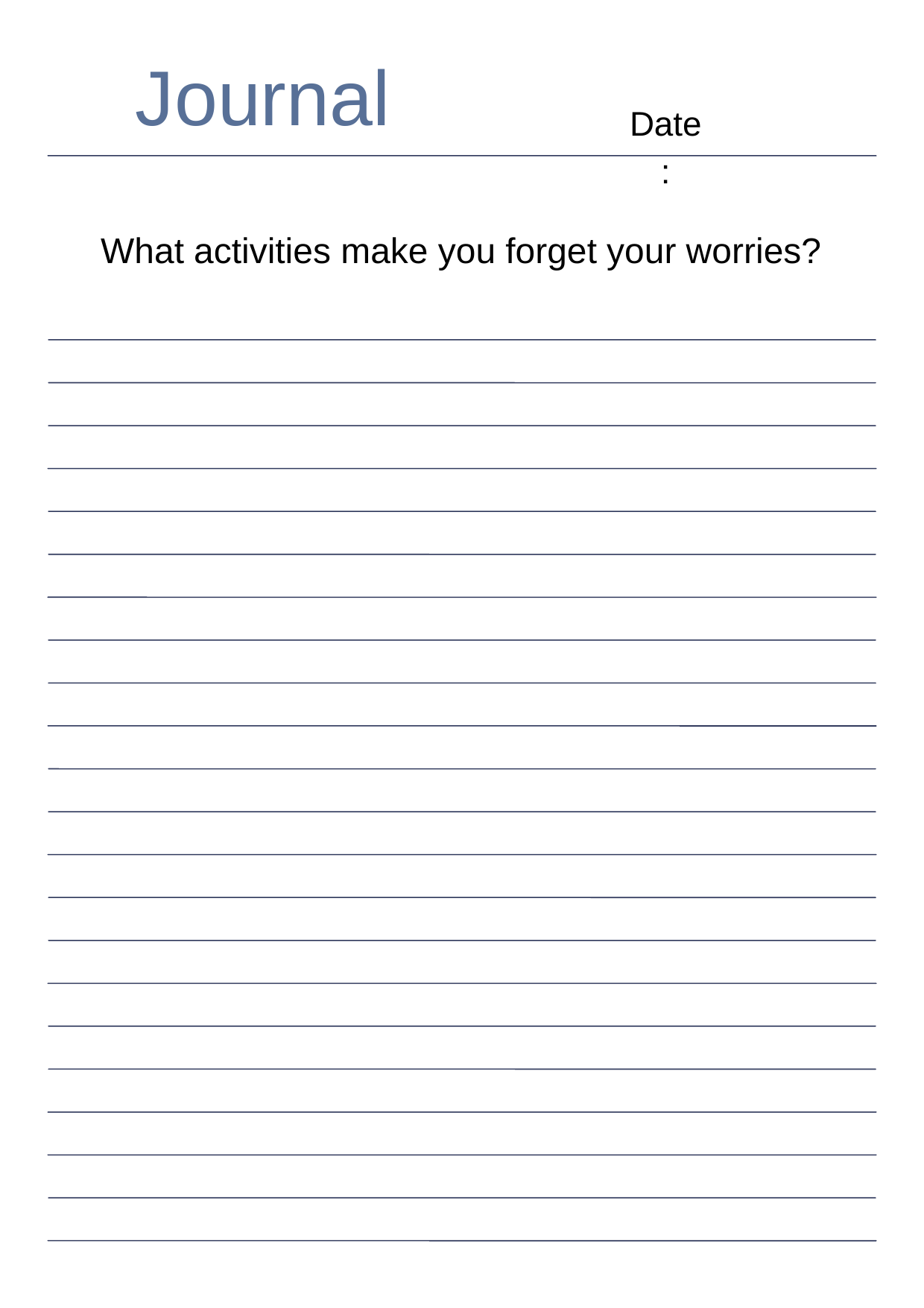

Journal
Date:

What activities make you forget your worries?